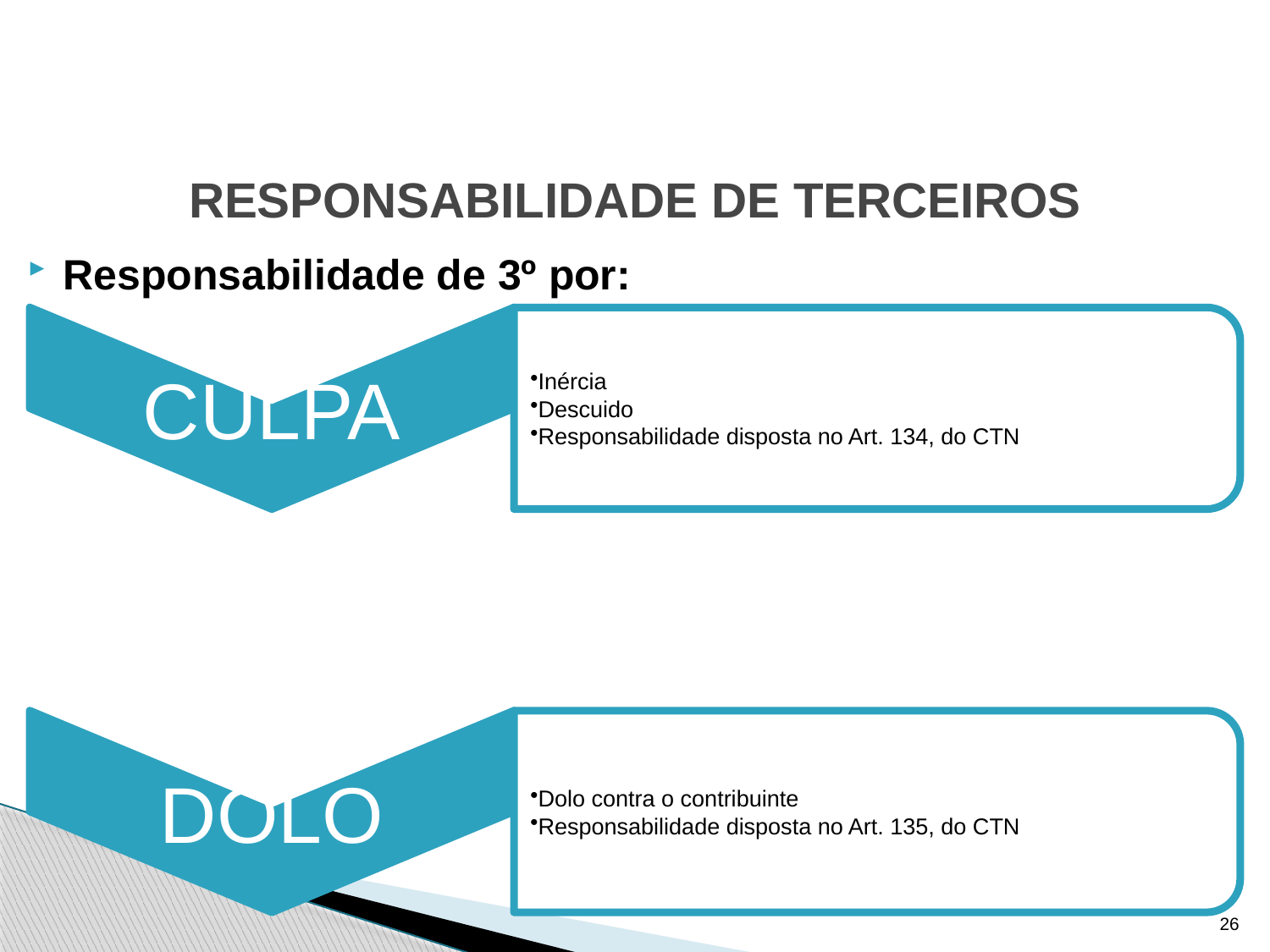

# RESPONSABILIDADE DE TERCEIROS
Responsabilidade de 3º por:

CULPA
Inércia
Descuido
DOLO
Dolo contra o contribuinte
Responsabilidade disposta no Art. 135, do CTN
Responsabilidade disposta no Art. 134, do CTN

26